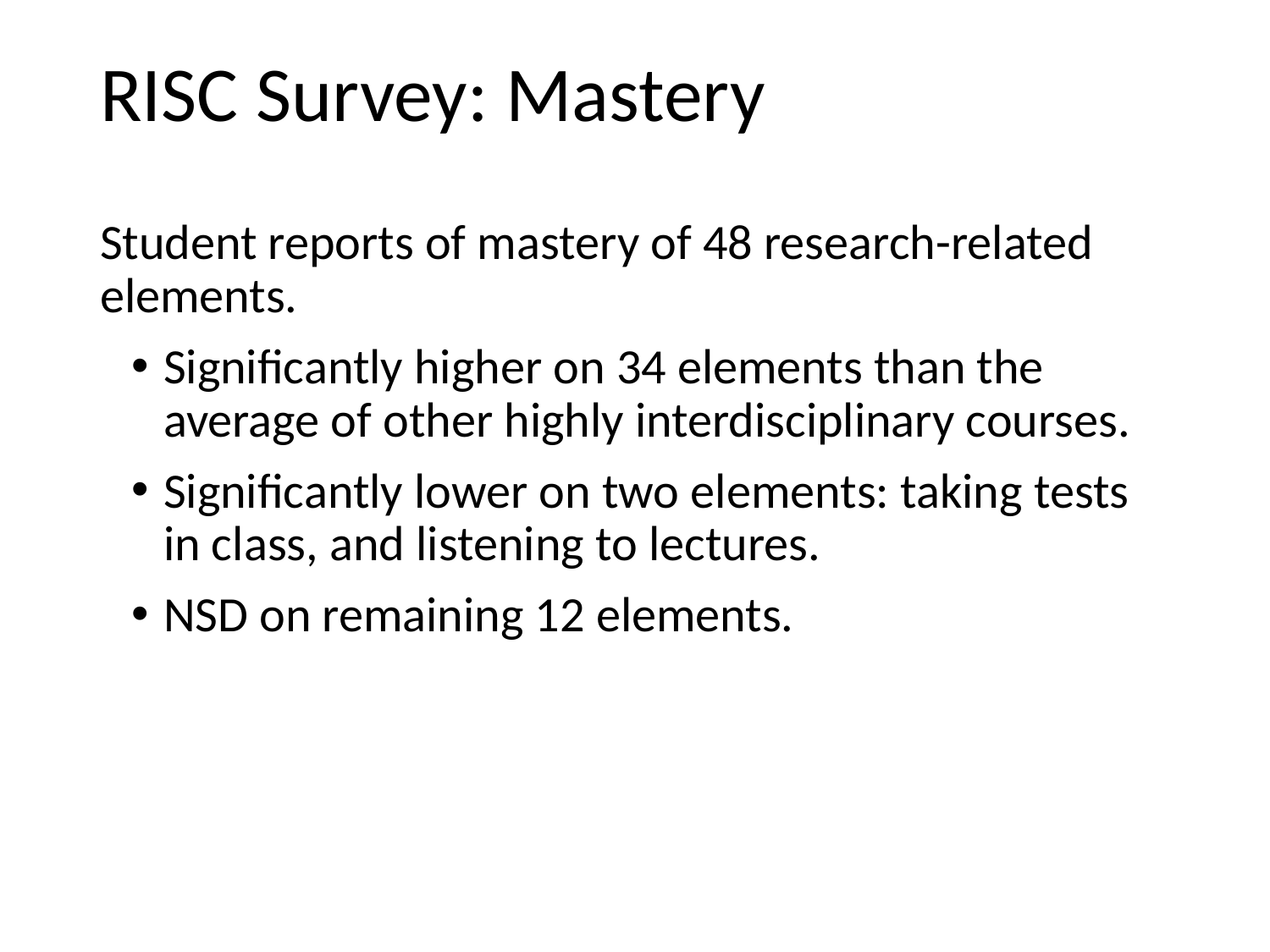

# RISC Survey: Mastery
Student reports of mastery of 48 research-related elements.
Significantly higher on 34 elements than the average of other highly interdisciplinary courses.
Significantly lower on two elements: taking tests in class, and listening to lectures.
NSD on remaining 12 elements.